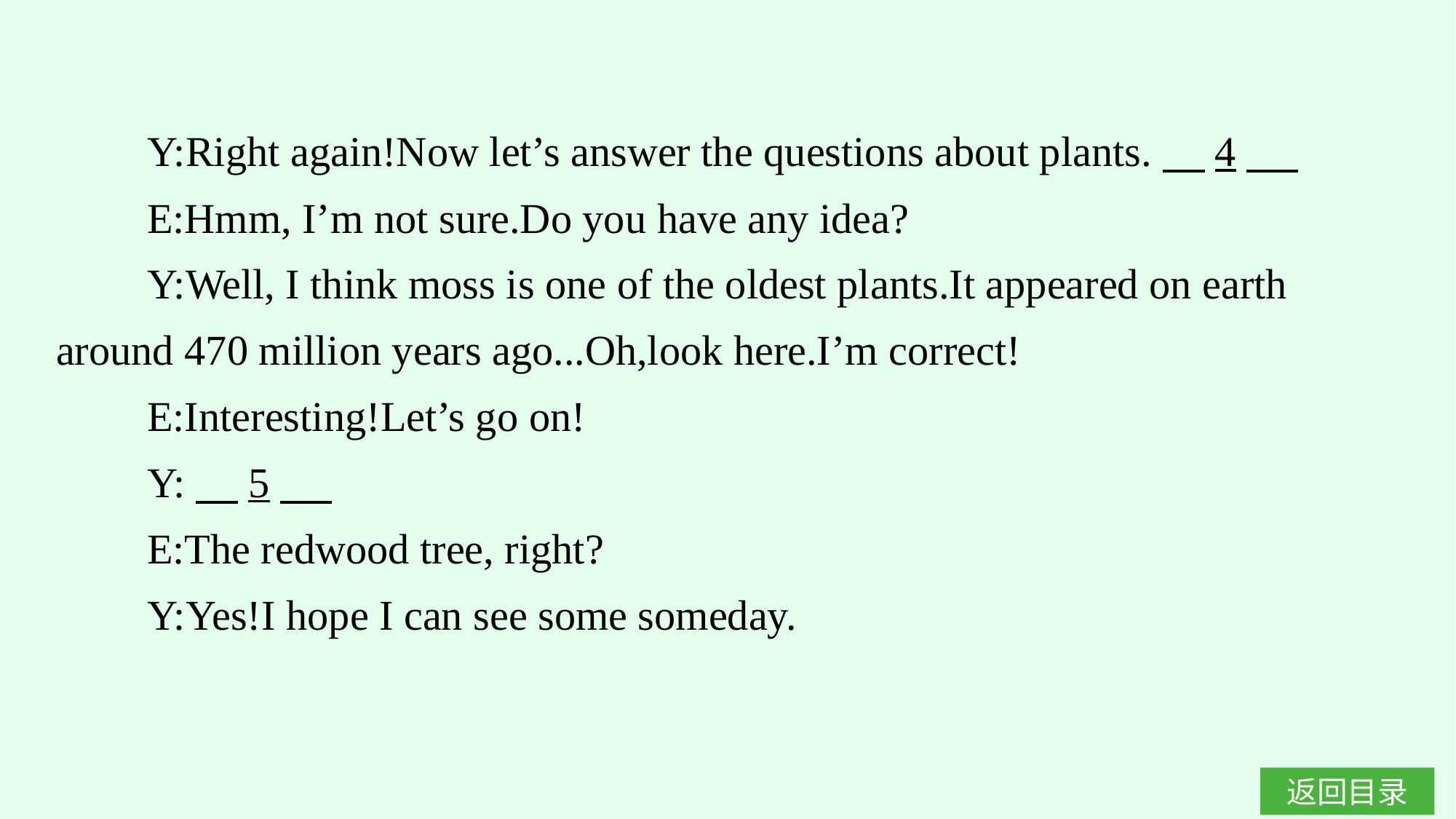

Y:Right again!Now let’s answer the questions about plants.　4
E:Hmm, I’m not sure.Do you have any idea?
Y:Well, I think moss is one of the oldest plants.It appeared on earth around 470 million years ago...Oh,look here.I’m correct!
E:Interesting!Let’s go on!
Y:　5
E:The redwood tree, right?
Y:Yes!I hope I can see some someday.